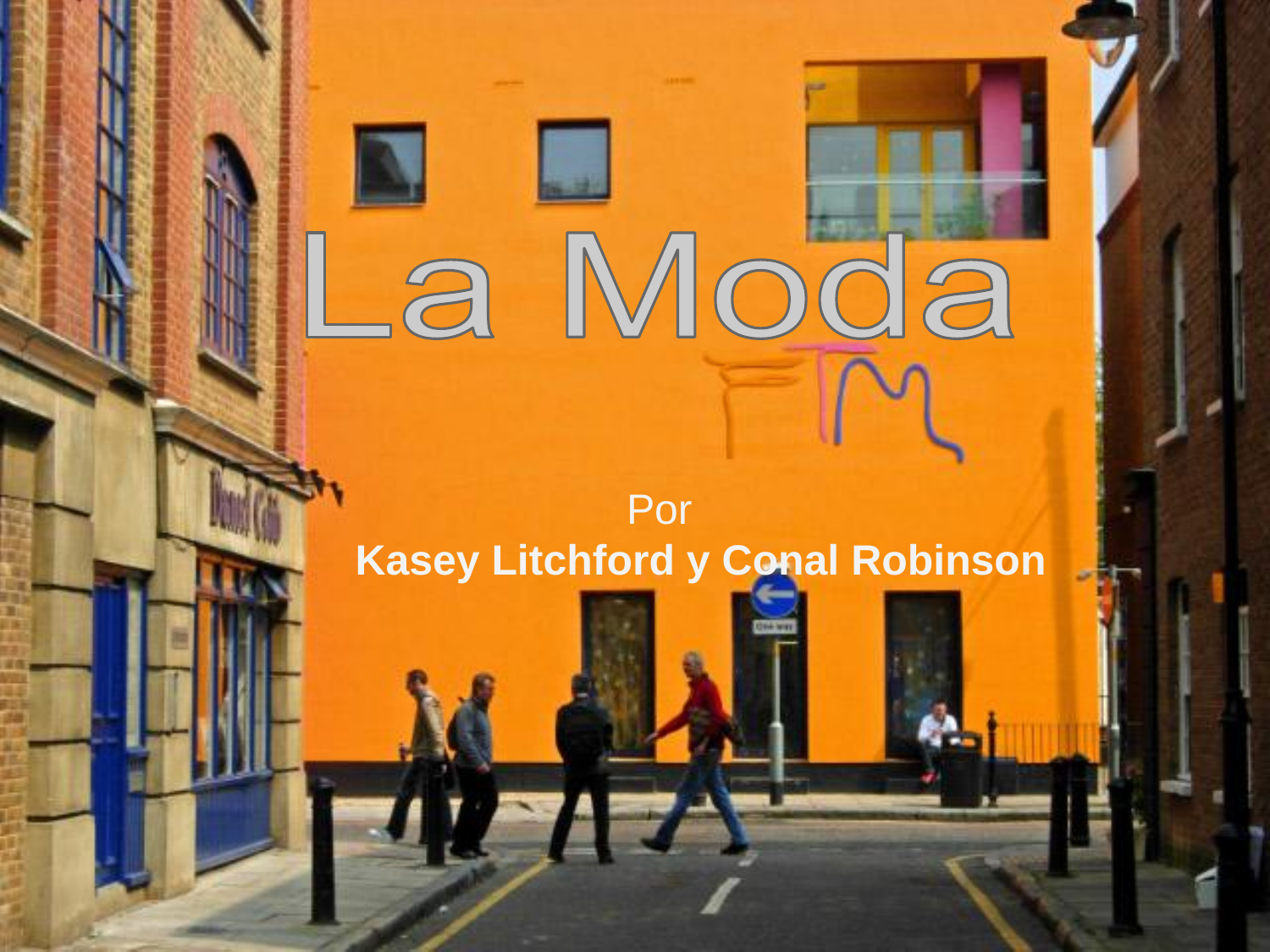

Por
          Kasey Litchford y Conal Robinson
#